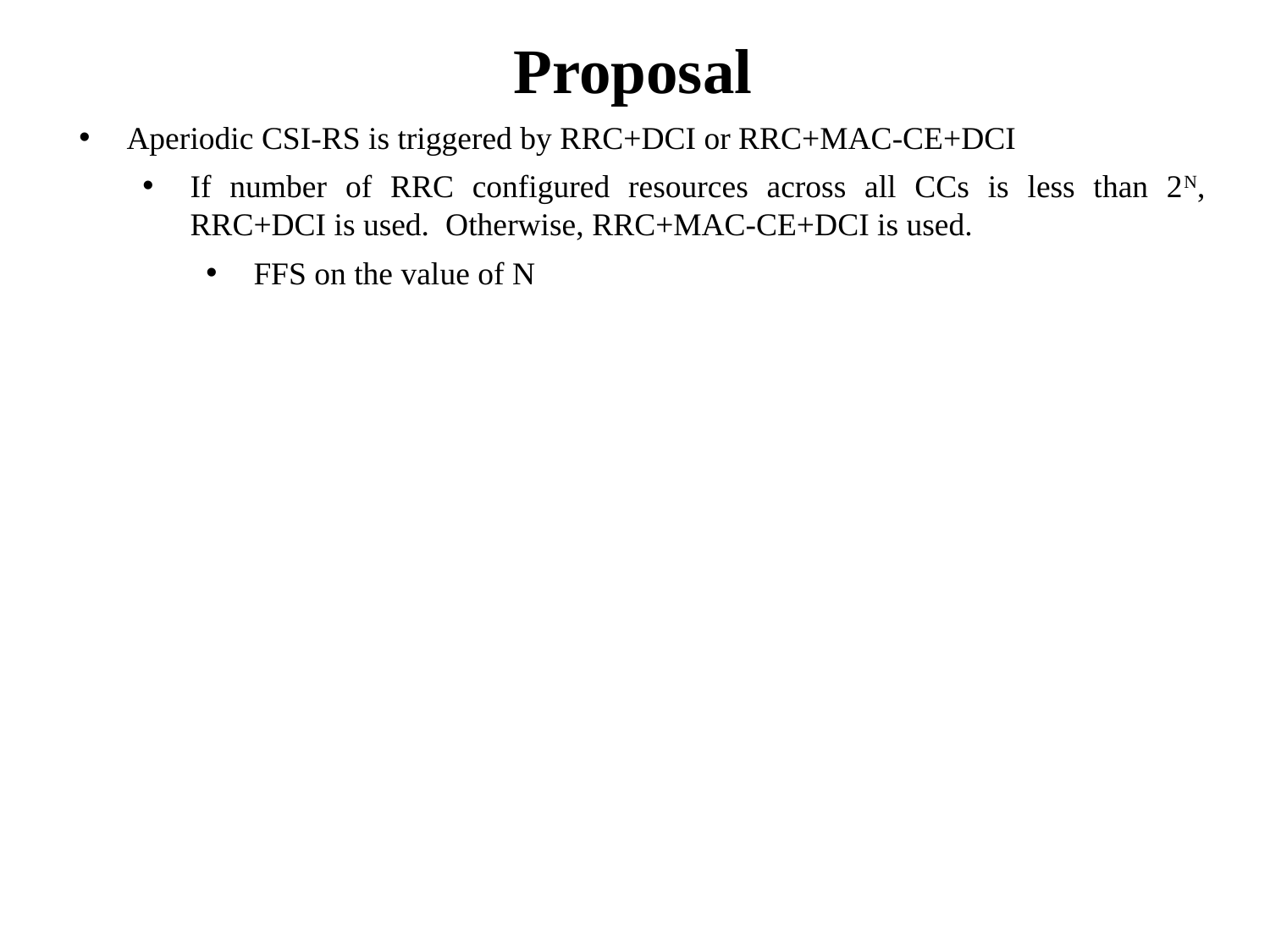

# Proposal
Aperiodic CSI-RS is triggered by RRC+DCI or RRC+MAC-CE+DCI
If number of RRC configured resources across all CCs is less than 2N, RRC+DCI is used.  Otherwise, RRC+MAC-CE+DCI is used.
FFS on the value of N